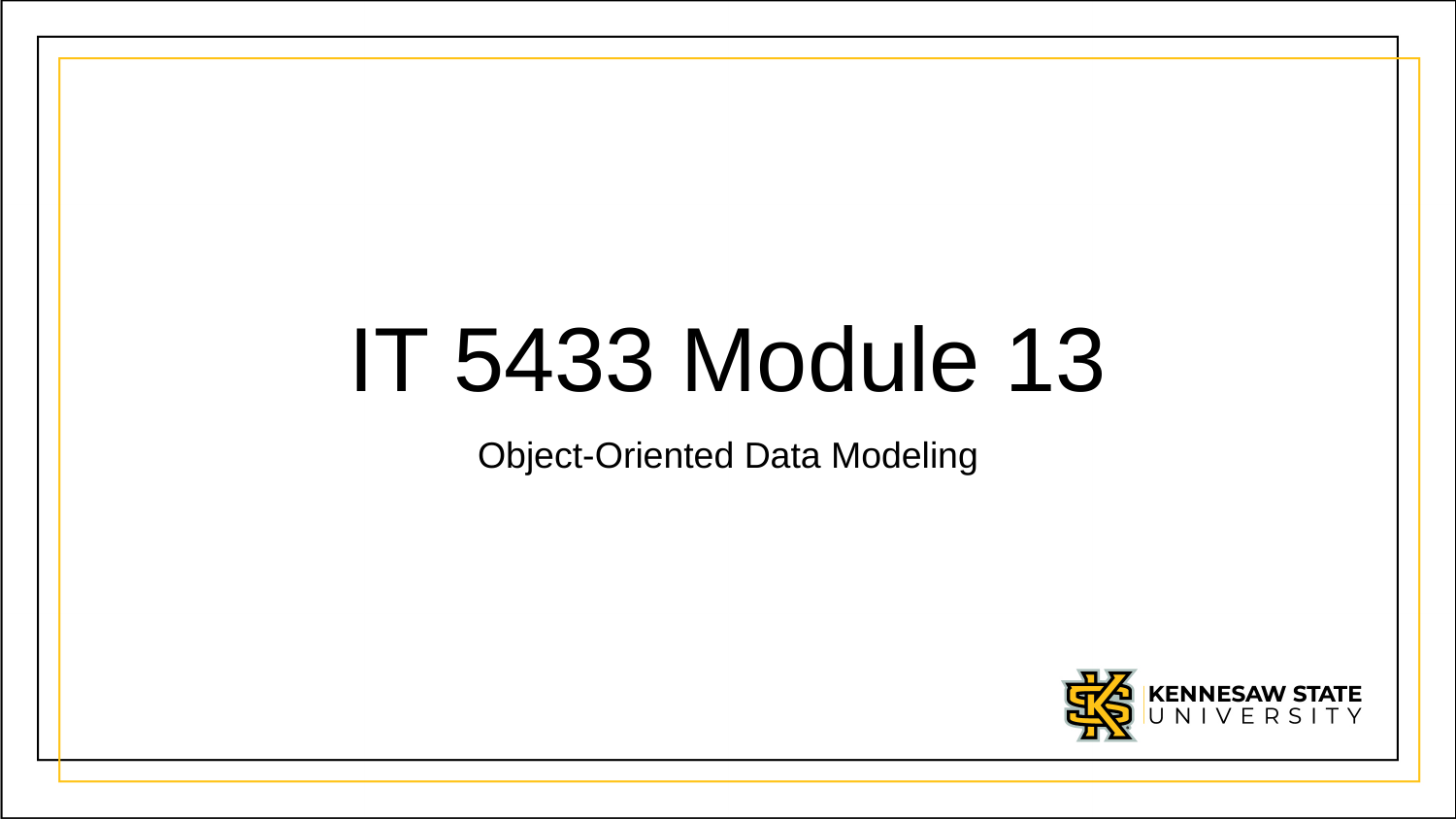

# IT 5433 Module 13
Object-Oriented Data Modeling